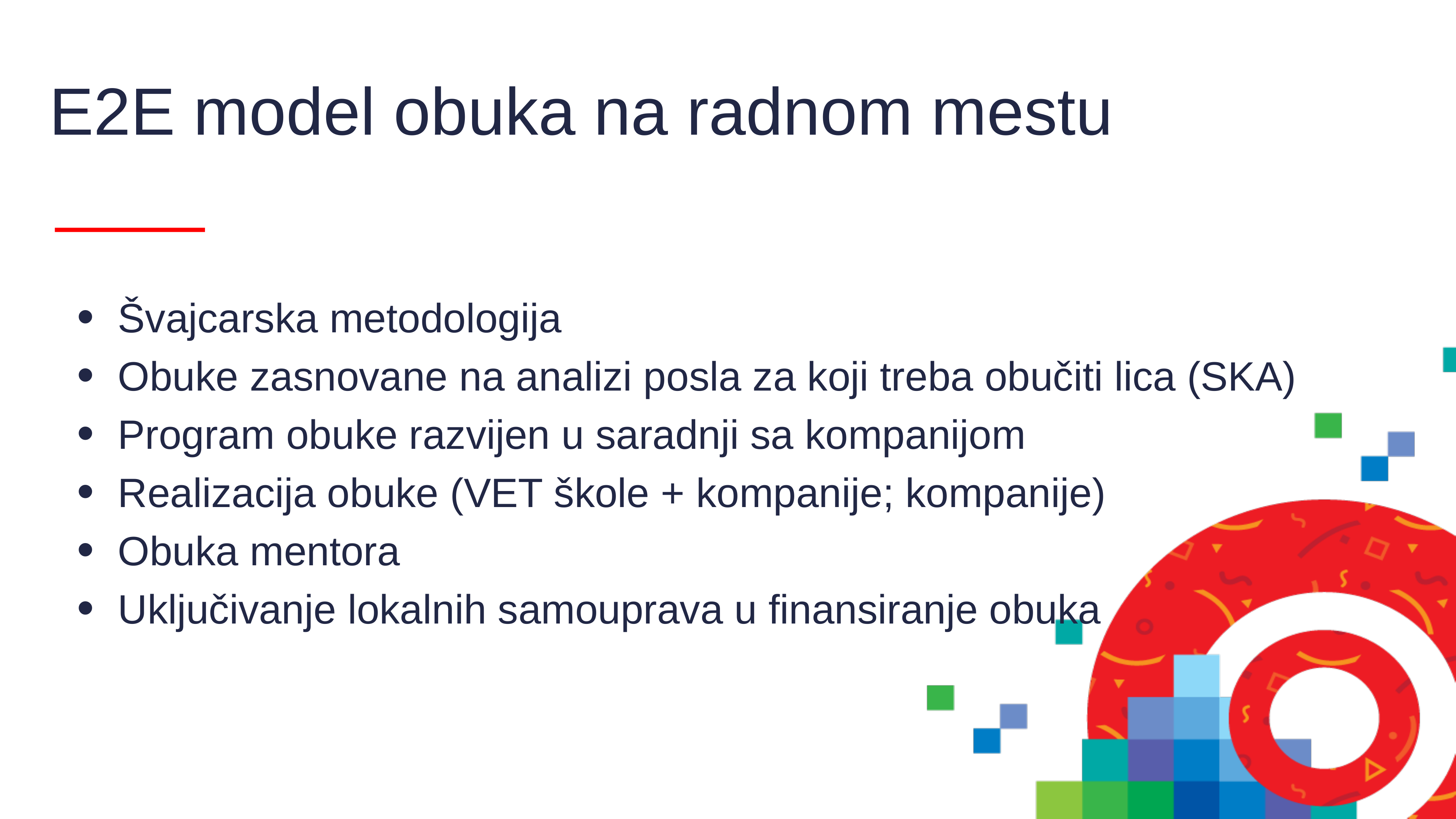

# E2E model obuka na radnom mestu
Švajcarska metodologija
Obuke zasnovane na analizi posla za koji treba obučiti lica (SKA)
Program obuke razvijen u saradnji sa kompanijom
Realizacija obuke (VET škole + kompanije; kompanije)
Obuka mentora
Uključivanje lokalnih samouprava u finansiranje obuka